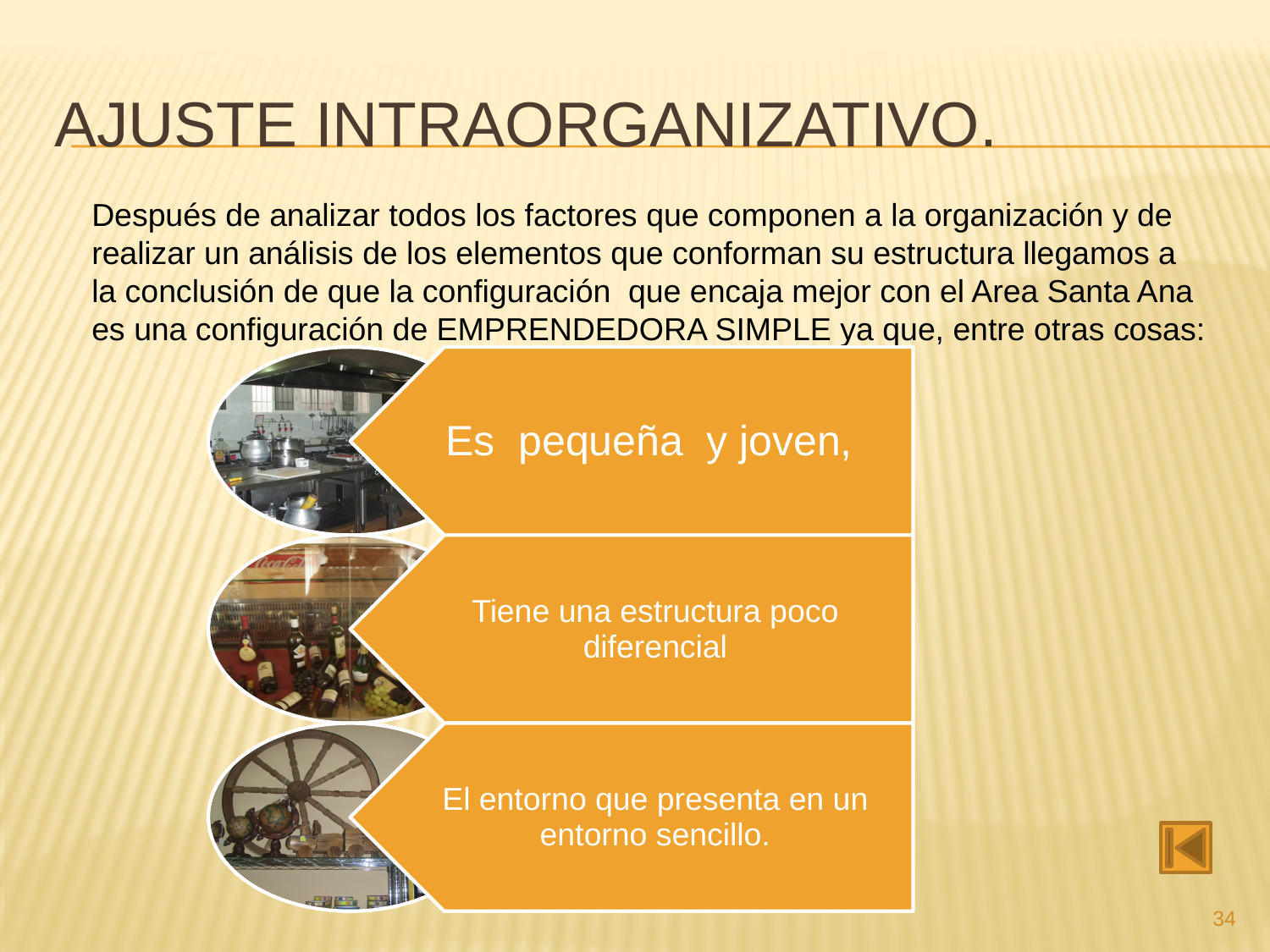

# Ajuste intraorganizativo.
Después de analizar todos los factores que componen a la organización y de realizar un análisis de los elementos que conforman su estructura llegamos a la conclusión de que la configuración  que encaja mejor con el Area Santa Ana es una configuración de EMPRENDEDORA SIMPLE ya que, entre otras cosas:

Es  pequeña  y joven,
Tiene una estructura poco diferencial
El entorno que presenta en un entorno sencillo.

34